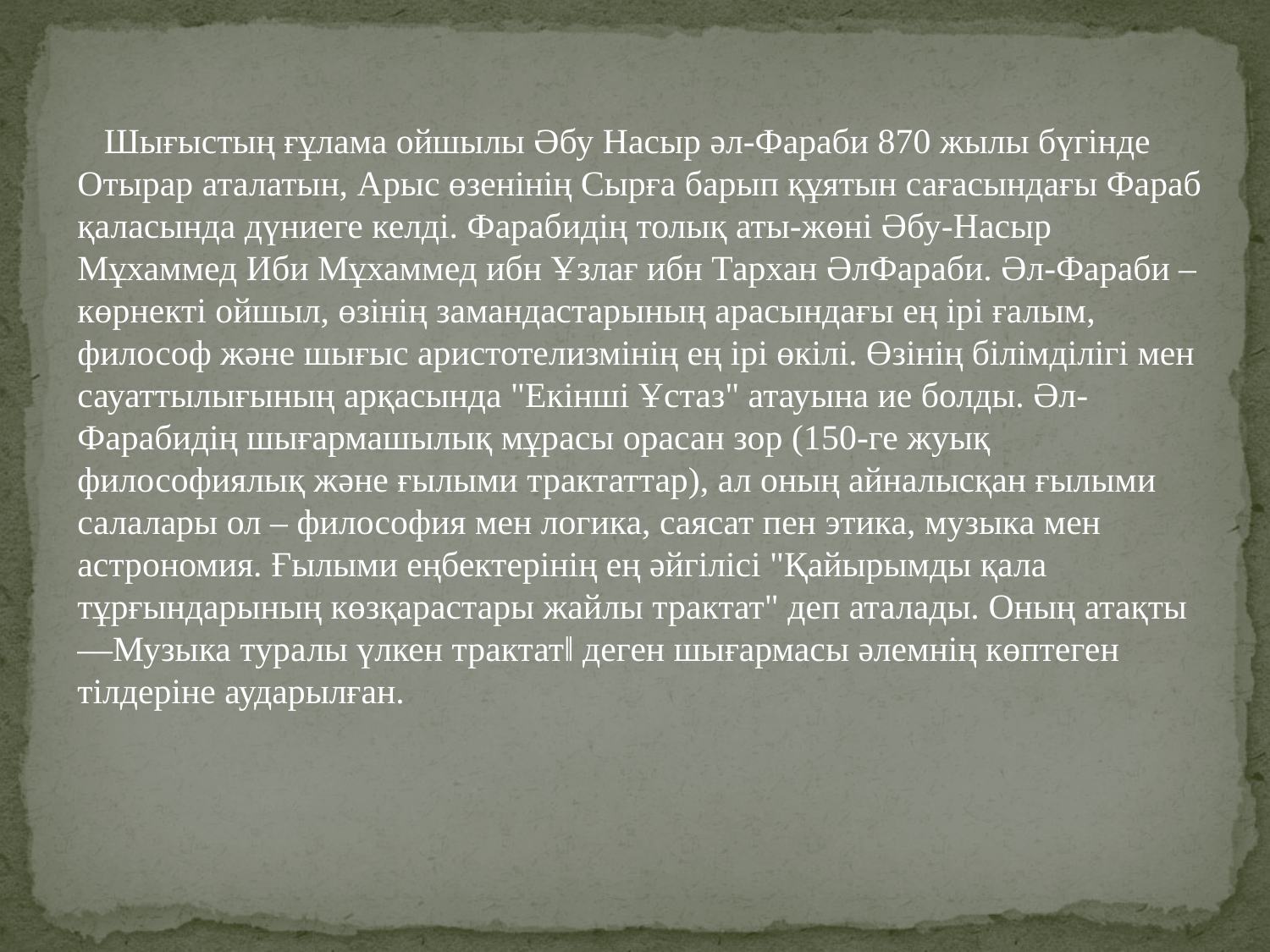

Шығыстың ғұлама ойшылы Әбу Насыр әл-Фараби 870 жылы бүгінде Отырар аталатын, Арыс өзенінің Сырға барып құятын сағасындағы Фараб қаласында дүниеге келді. Фарабидің толық аты-жөні Әбу-Насыр Мұхаммед Иби Мұхаммед ибн Ұзлағ ибн Тархан ӘлФараби. Әл-Фараби – көрнекті ойшыл, өзінің замандастарының арасындағы ең ірі ғалым, философ және шығыс аристотелизмінің ең ірі өкілі. Өзінің білімділігі мен сауаттылығының арқасында "Екінші Ұстаз" атауына ие болды. Әл-Фарабидің шығармашылық мұрасы орасан зор (150-ге жуық философиялық және ғылыми трактаттар), ал оның айналысқан ғылыми салалары ол – философия мен логика, саясат пен этика, музыка мен астрономия. Ғылыми еңбектерінің ең әйгілісі "Қайырымды қала тұрғындарының көзқарастары жайлы трактат" деп аталады. Оның атақты ―Музыка туралы үлкен трактат‖ деген шығармасы әлемнің көптеген тілдеріне аударылған.